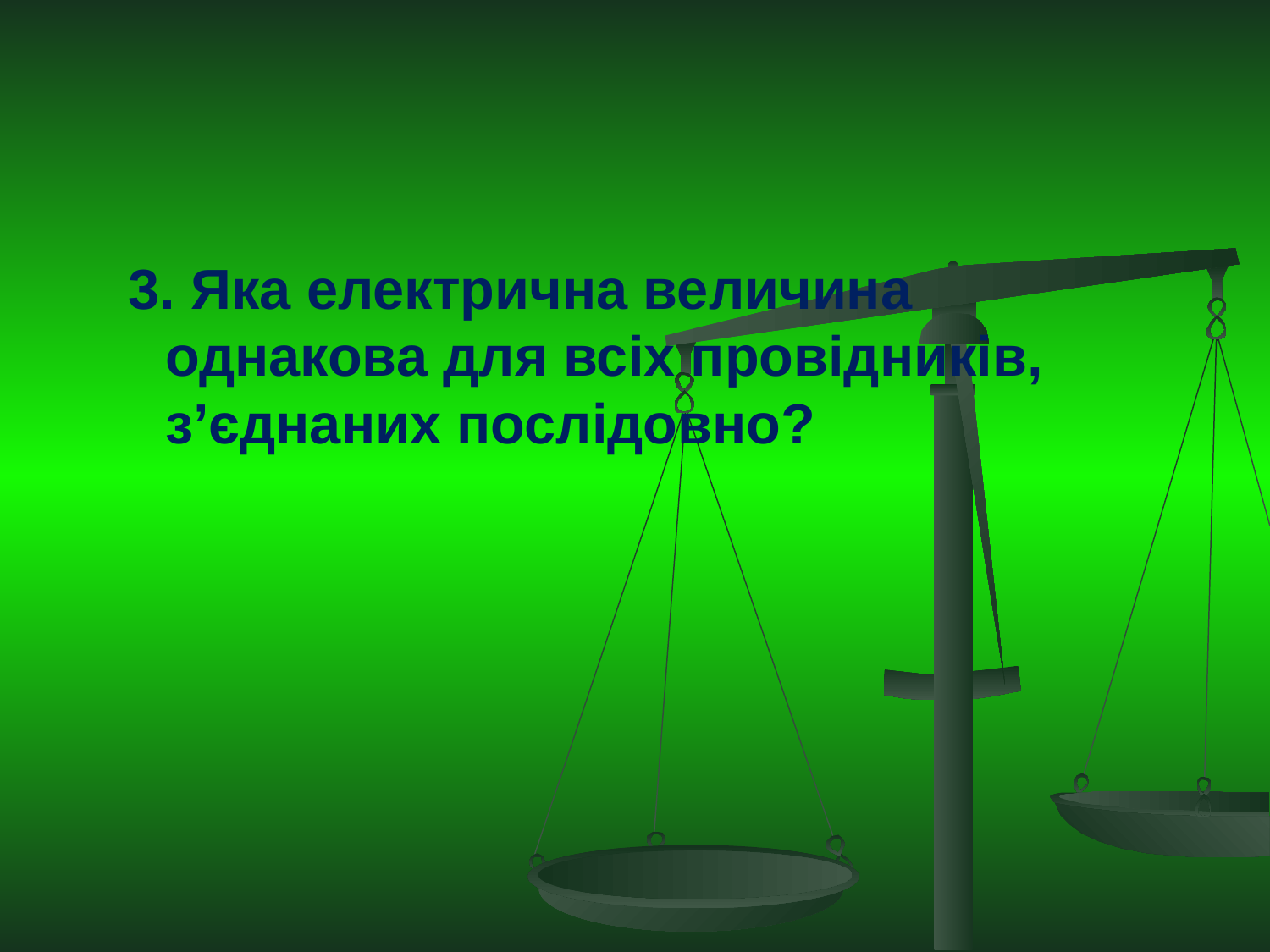

3. Яка електрична величина однакова для всіх провідників, з’єднаних послідовно?